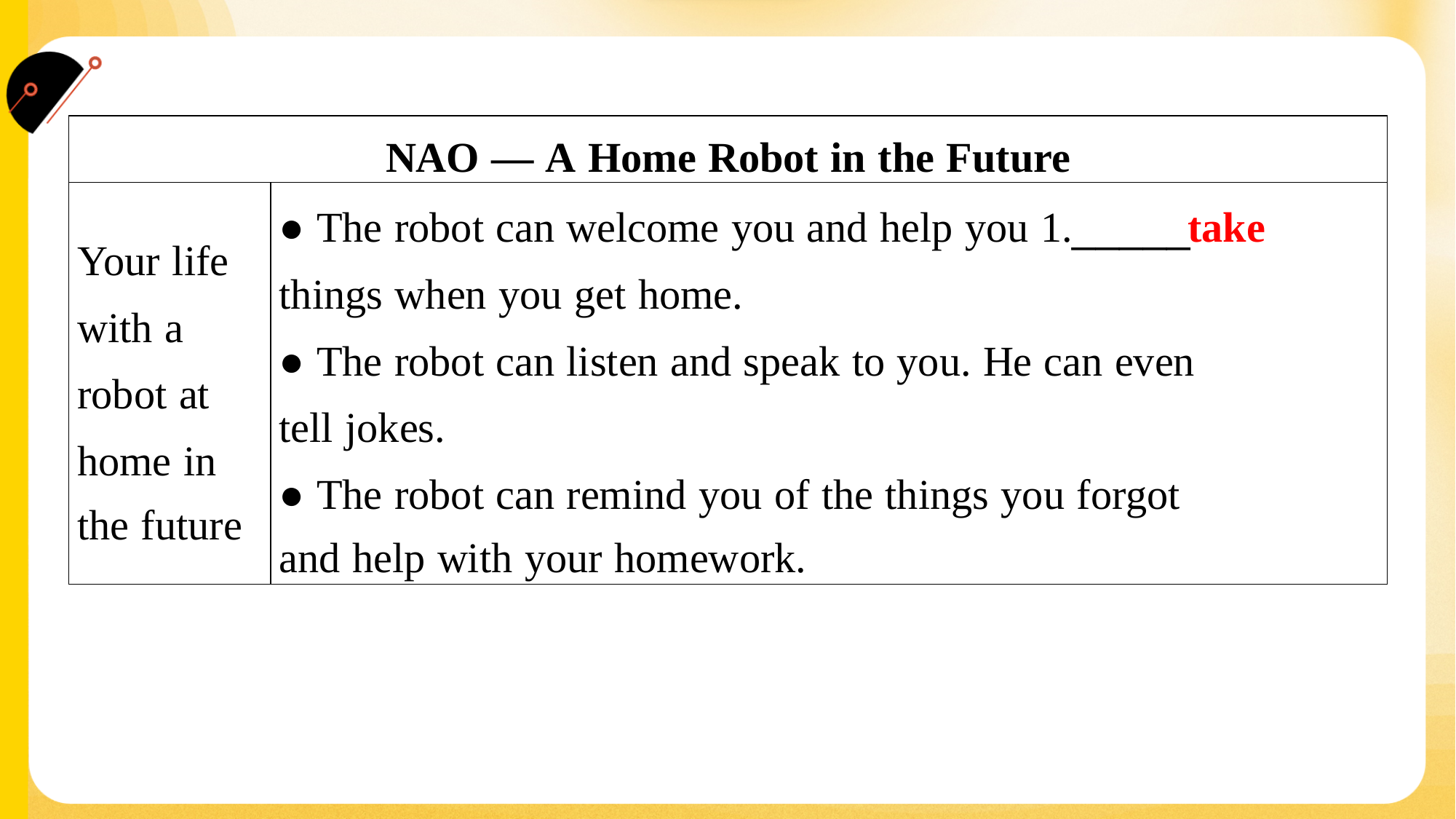

| NAO — A Home Robot in the Future |  |
| --- | --- |
| Your life with a robot at home in the future | ● The robot can welcome you and help you 1.\_\_\_\_\_ things when you get home. ● The robot can listen and speak to you. He can even tell jokes. ● The robot can remind you of the things you forgot and help with your homework. |
take